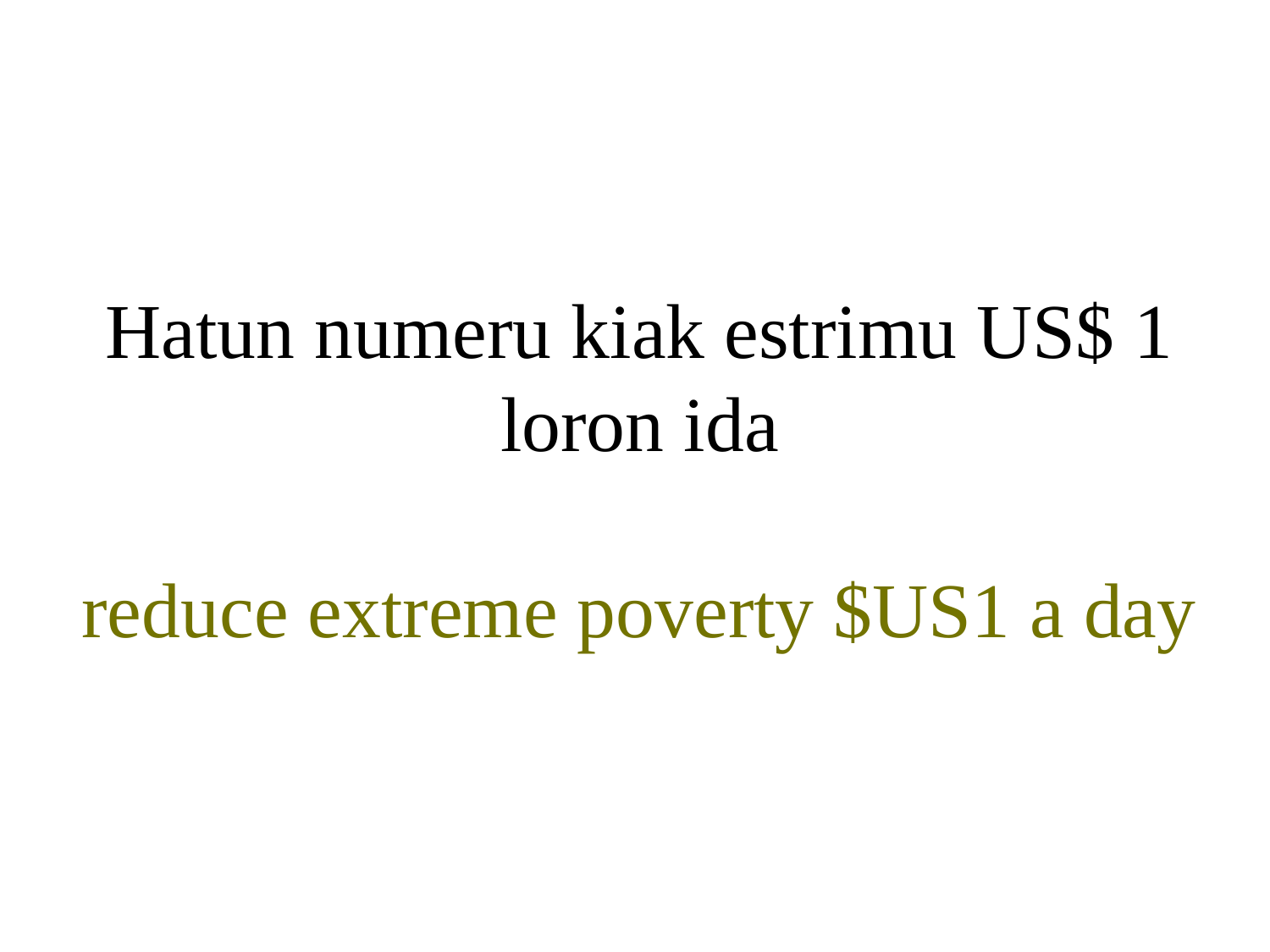

# Hatun numeru kiak estrimu US$ 1 loron ida reduce extreme poverty $US1 a day